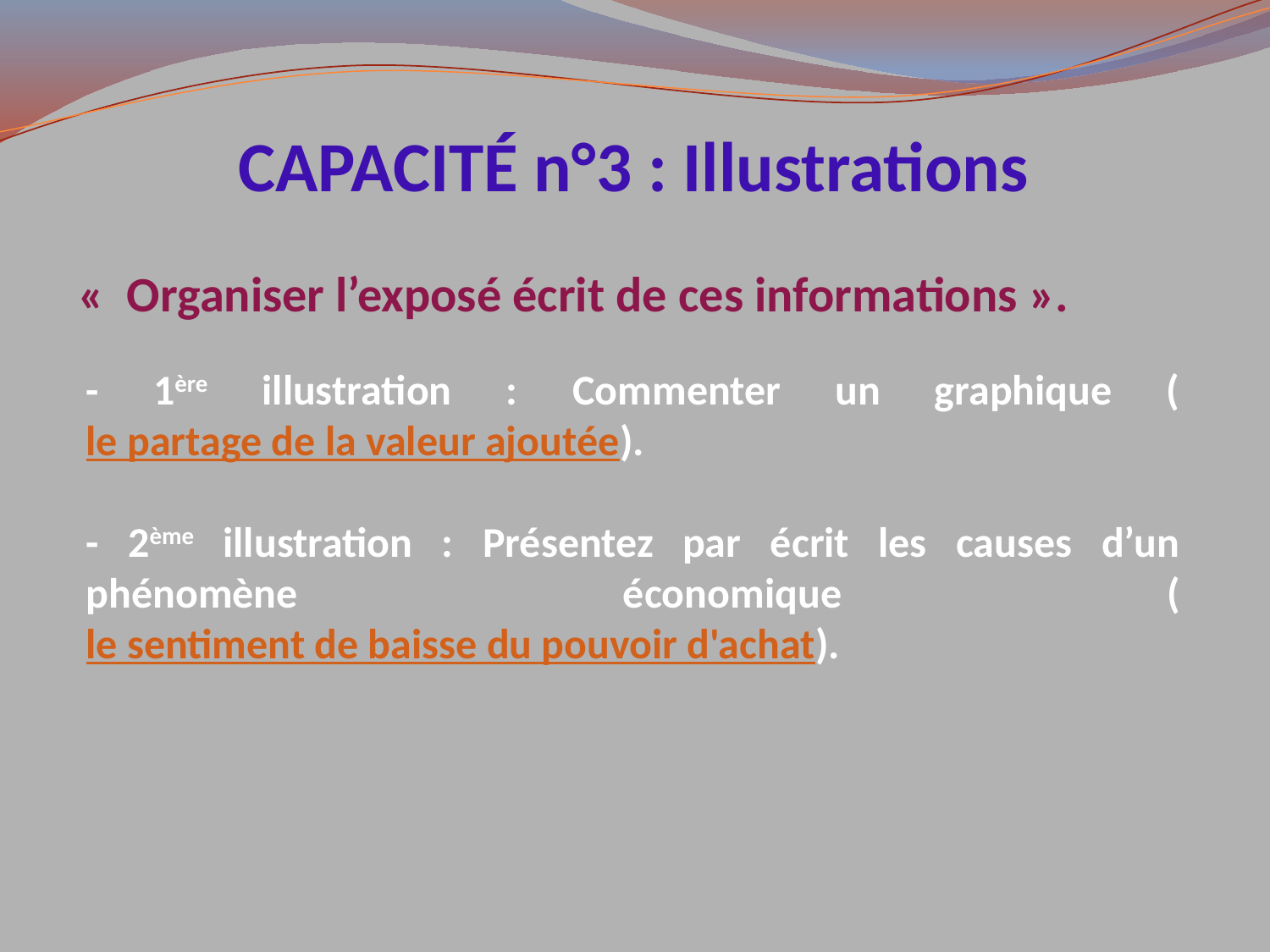

# CAPACITÉ n°3 : Illustrations
«  Organiser l’exposé écrit de ces informations ».

- 1ère illustration : Commenter un graphique (le partage de la valeur ajoutée).

- 2ème illustration : Présentez par écrit les causes d’un phénomène économique (le sentiment de baisse du pouvoir d'achat).